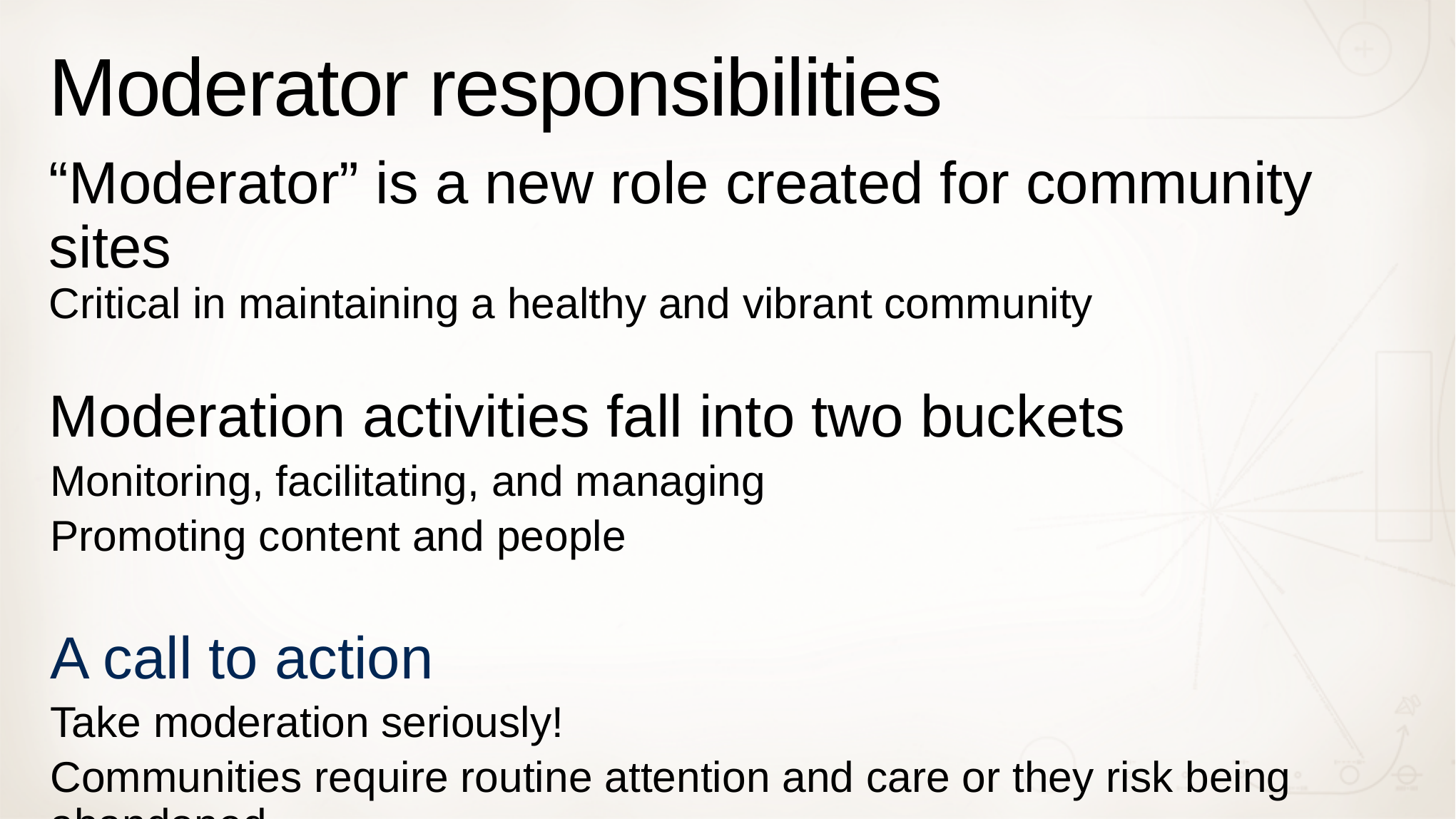

# Moderator responsibilities
“Moderator” is a new role created for community sites
Critical in maintaining a healthy and vibrant community

Moderation activities fall into two buckets
Monitoring, facilitating, and managing
Promoting content and people

A call to action
Take moderation seriously!
Communities require routine attention and care or they risk being abandoned